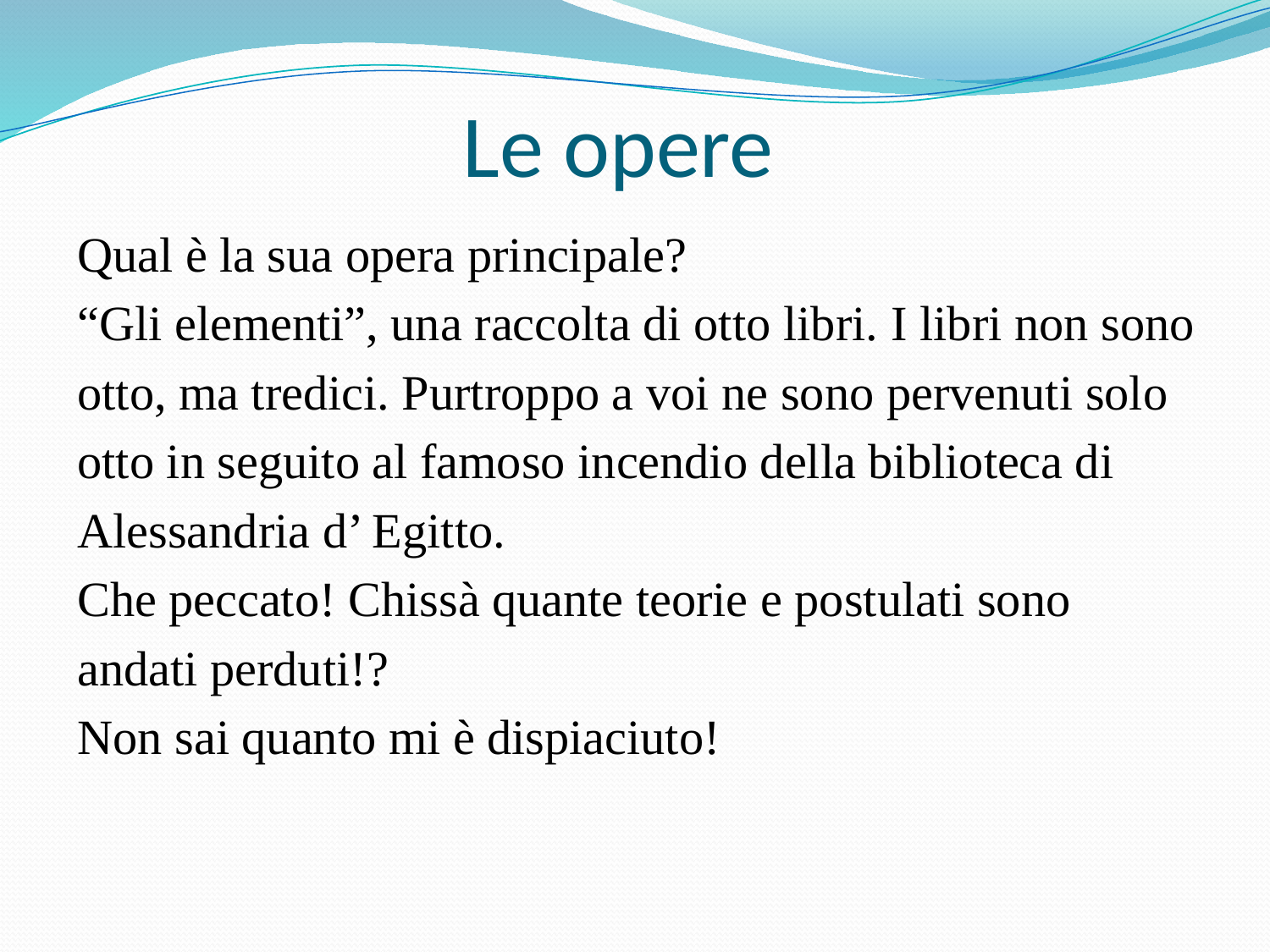

# Le opere
Qual è la sua opera principale?
“Gli elementi”, una raccolta di otto libri. I libri non sono
otto, ma tredici. Purtroppo a voi ne sono pervenuti solo
otto in seguito al famoso incendio della biblioteca di
Alessandria d’ Egitto.
Che peccato! Chissà quante teorie e postulati sono
andati perduti!?
Non sai quanto mi è dispiaciuto!